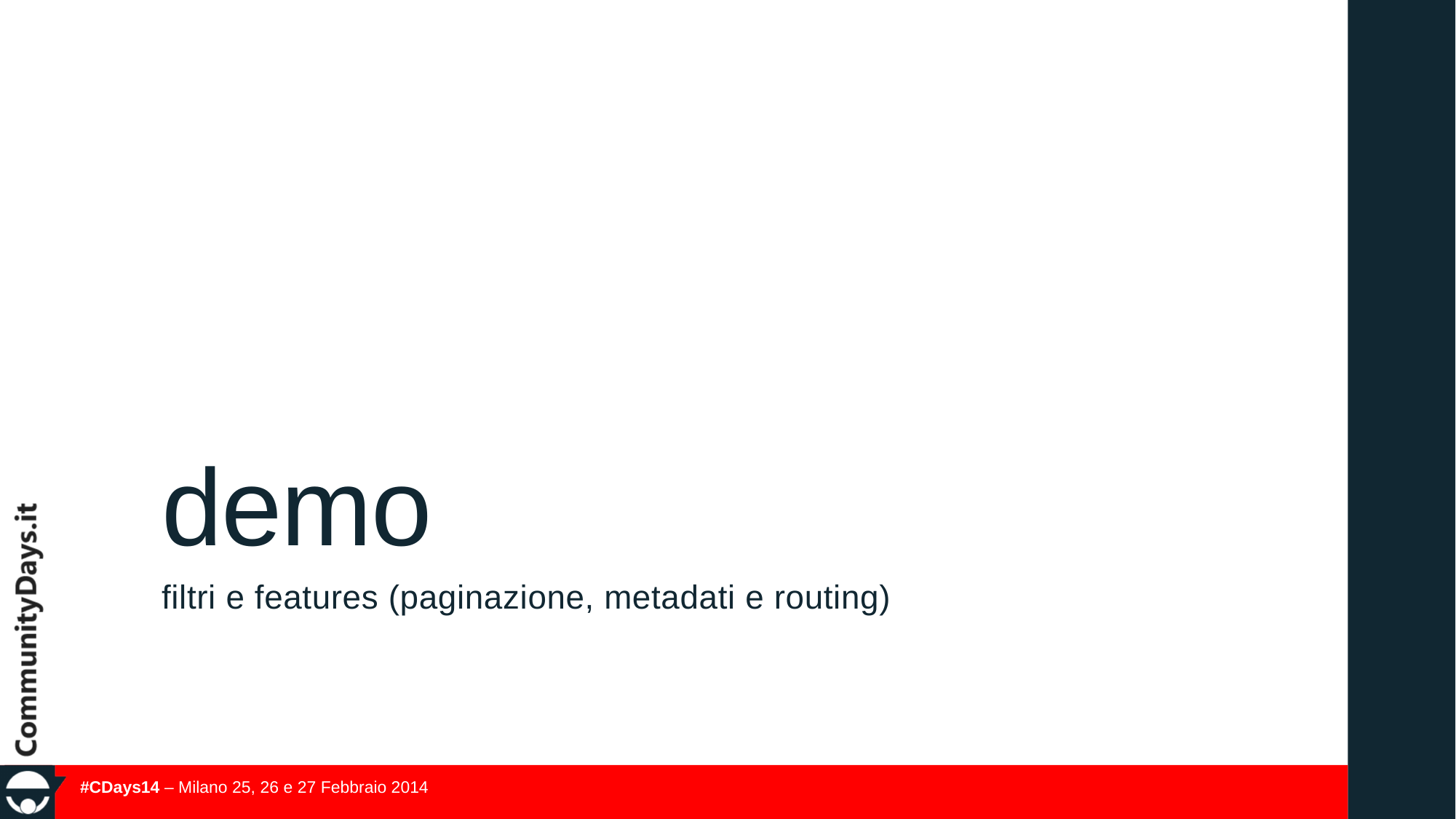

# demo
filtri e features (paginazione, metadati e routing)